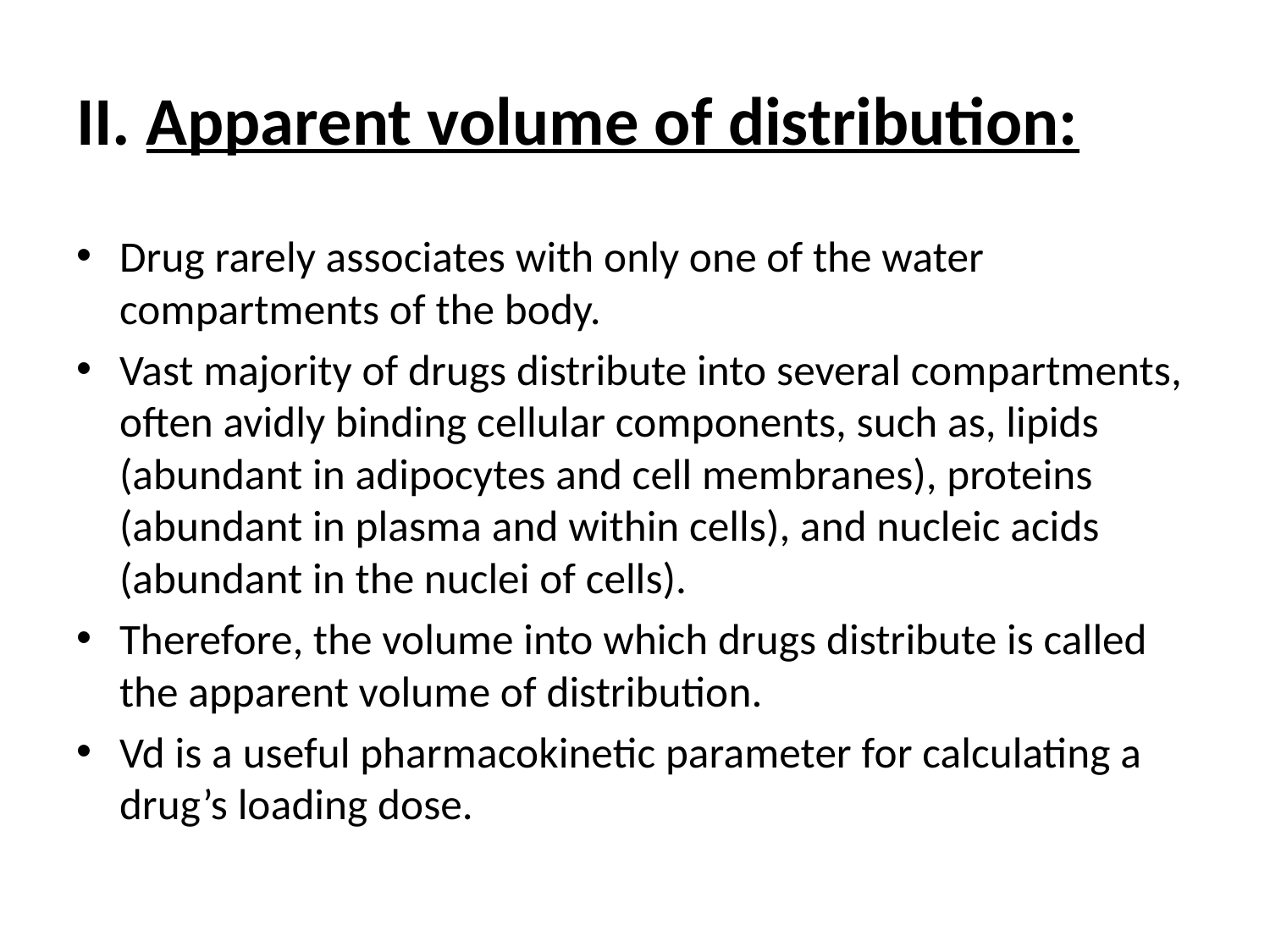

# II. Apparent volume of distribution:
Drug rarely associates with only one of the water compartments of the body.
Vast majority of drugs distribute into several compartments, often avidly binding cellular components, such as, lipids (abundant in adipocytes and cell membranes), proteins (abundant in plasma and within cells), and nucleic acids (abundant in the nuclei of cells).
Therefore, the volume into which drugs distribute is called the apparent volume of distribution.
Vd is a useful pharmacokinetic parameter for calculating a drug’s loading dose.